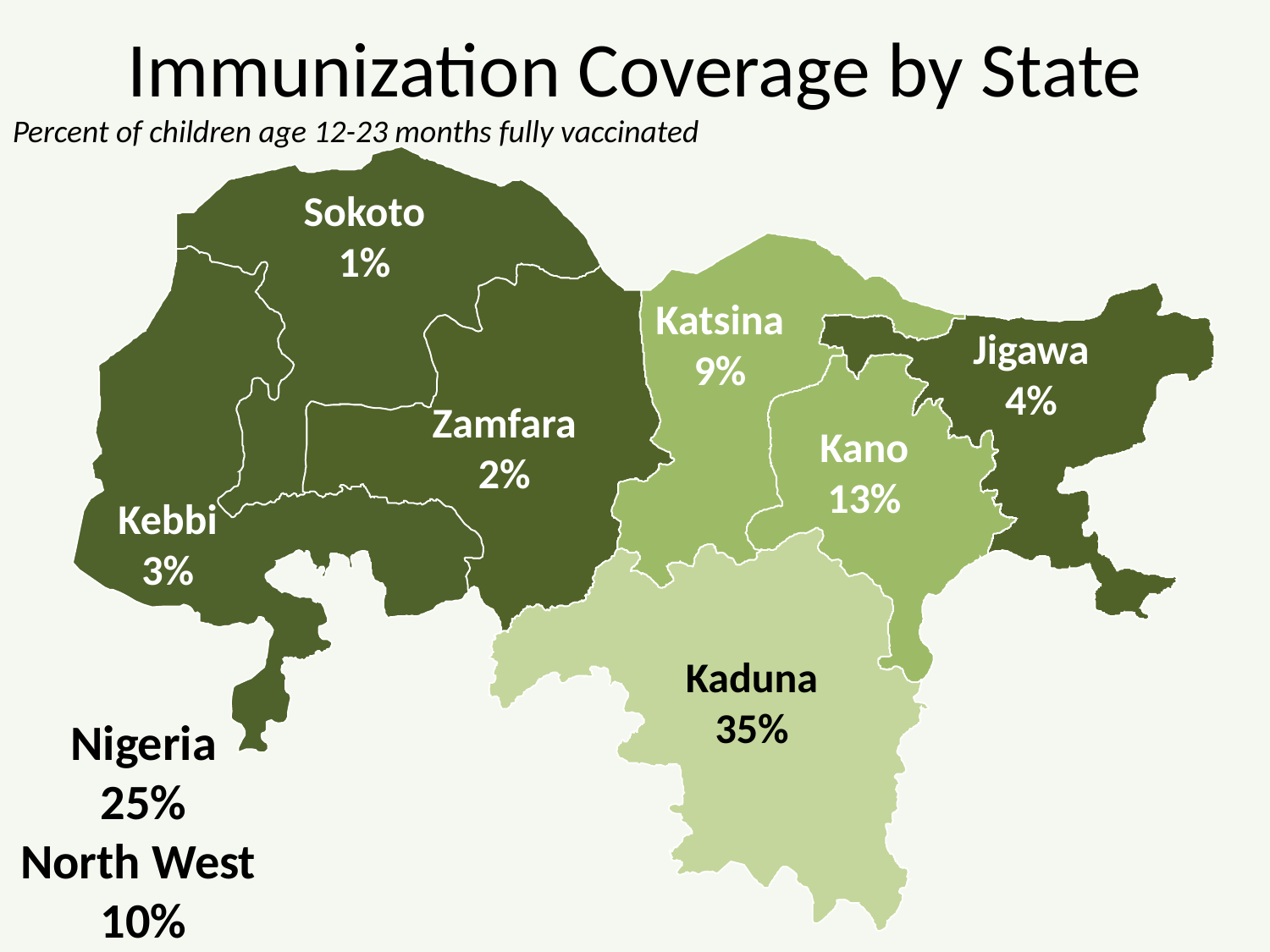

# Immunization Coverage by State

Percent of children age 12-23 months fully vaccinated

Sokoto
1%
Katsina
9%
Jigawa
4%
Zamfara
2%
Kano
13%
Kebbi
3%
Kaduna
35%
Nigeria
25%
North West
10%